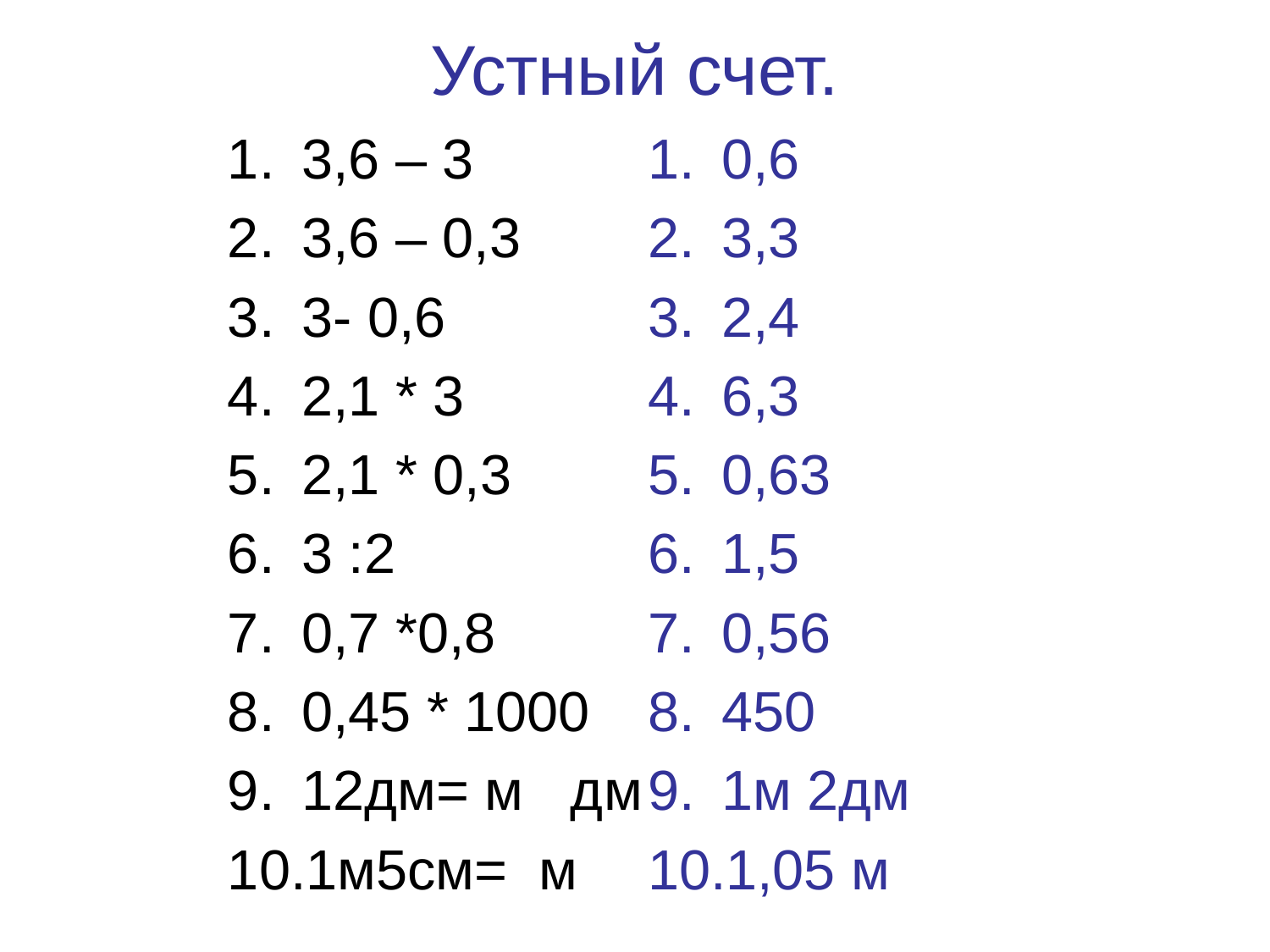

# Устный счет.
3,6 – 3
3,6 – 0,3
3- 0,6
2,1 * 3
2,1 * 0,3
3 :2
0,7 *0,8
0,45 * 1000
12дм= м   дм
1м5см=  м
0,6
3,3
2,4
6,3
0,63
1,5
0,56
450
1м 2дм
1,05 м